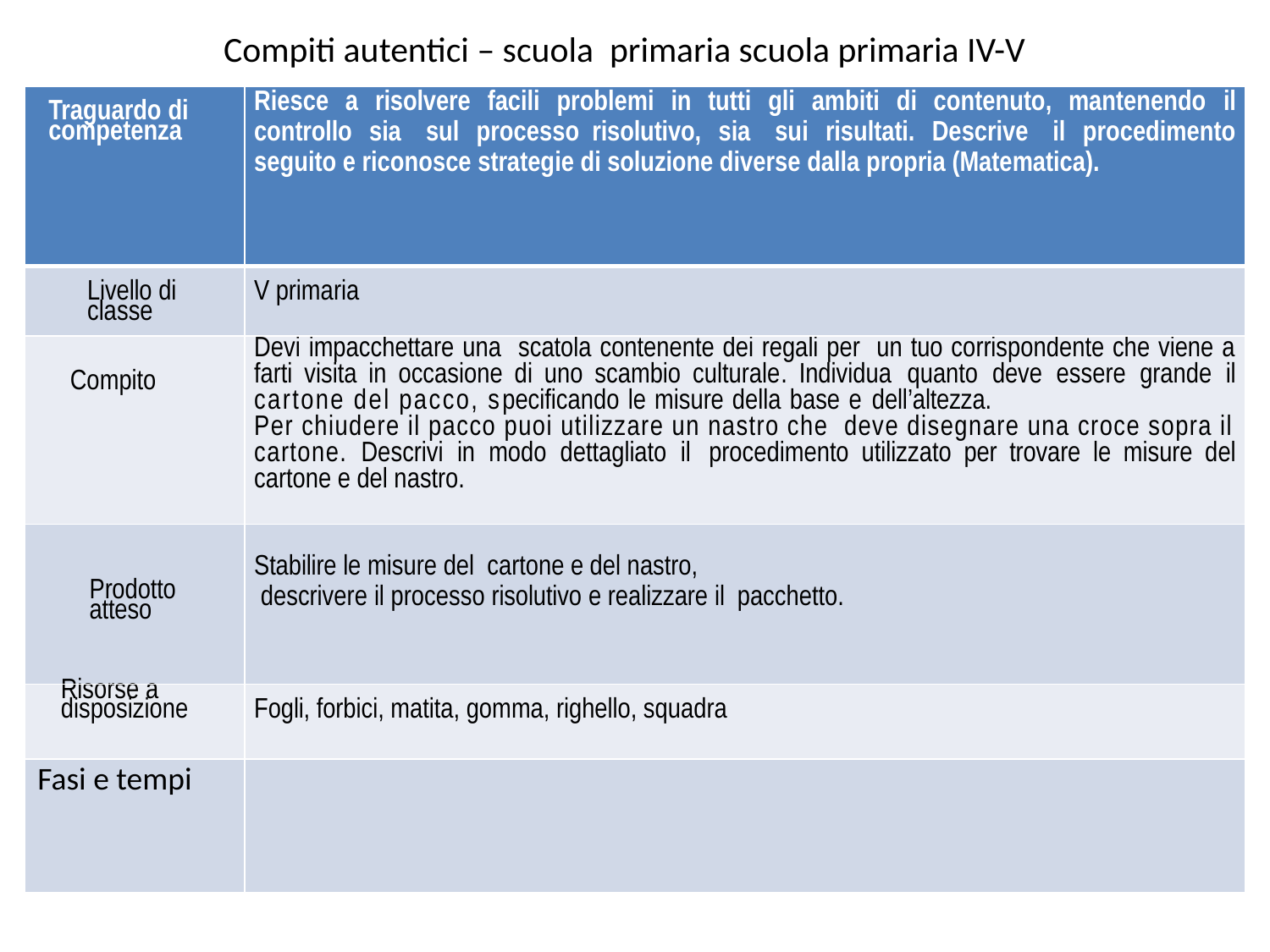

# Compiti autentici – scuola  primaria scuola primaria IV-V
| Traguardo di competenza | Riesce a risolvere facili problemi in tutti gli ambiti di contenuto, mantenendo il controllo sia sul processo risolutivo, sia sui risultati. Descrive il procedimento seguito e riconosce strategie di soluzione diverse dalla propria (Matematica). |
| --- | --- |
| Livello di classe | V primaria |
| Compito | Devi impacchettare una scatola contenente dei regali per un tuo corrispondente che viene a farti visita in occasione di uno scambio culturale. Individua quanto deve essere grande il cartone del pacco, specificando le misure della base e dell’altezza. Per chiudere il pacco puoi utilizzare un nastro che deve disegnare una croce sopra il cartone. Descrivi in modo dettagliato il procedimento utilizzato per trovare le misure del cartone e del nastro. |
| Prodotto atteso | Stabilire le misure del cartone e del nastro, descrivere il processo risolutivo e realizzare il pacchetto. |
| Risorse a disposizione | Fogli, forbici, matita, gomma, righello, squadra |
| Fasi e tempi |  |